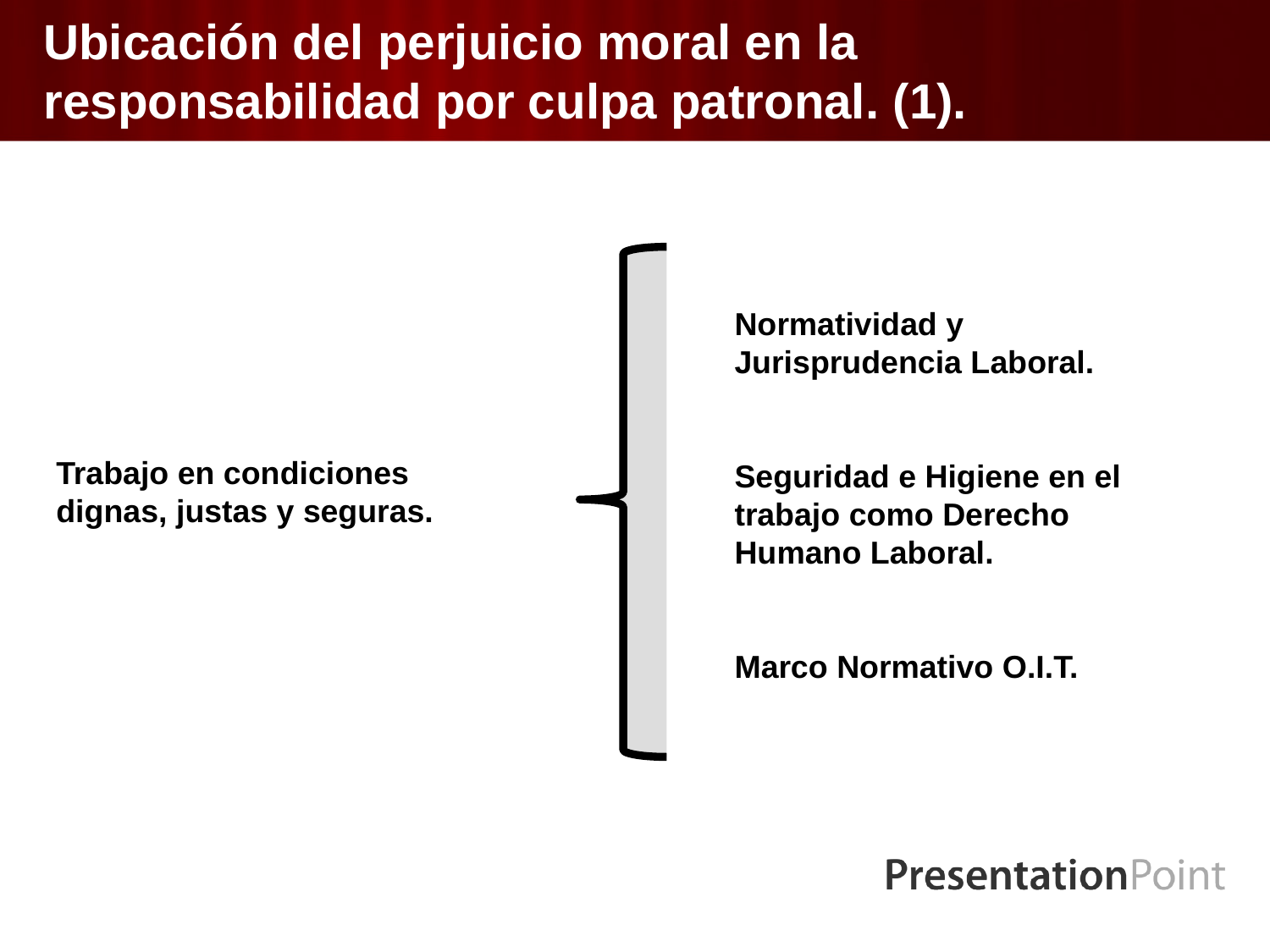

# Ubicación del perjuicio moral en la responsabilidad por culpa patronal. (1).

Normatividad y Jurisprudencia Laboral.

Seguridad e Higiene en el trabajo como Derecho Humano Laboral.

Marco Normativo O.I.T.
Trabajo en condiciones dignas, justas y seguras.